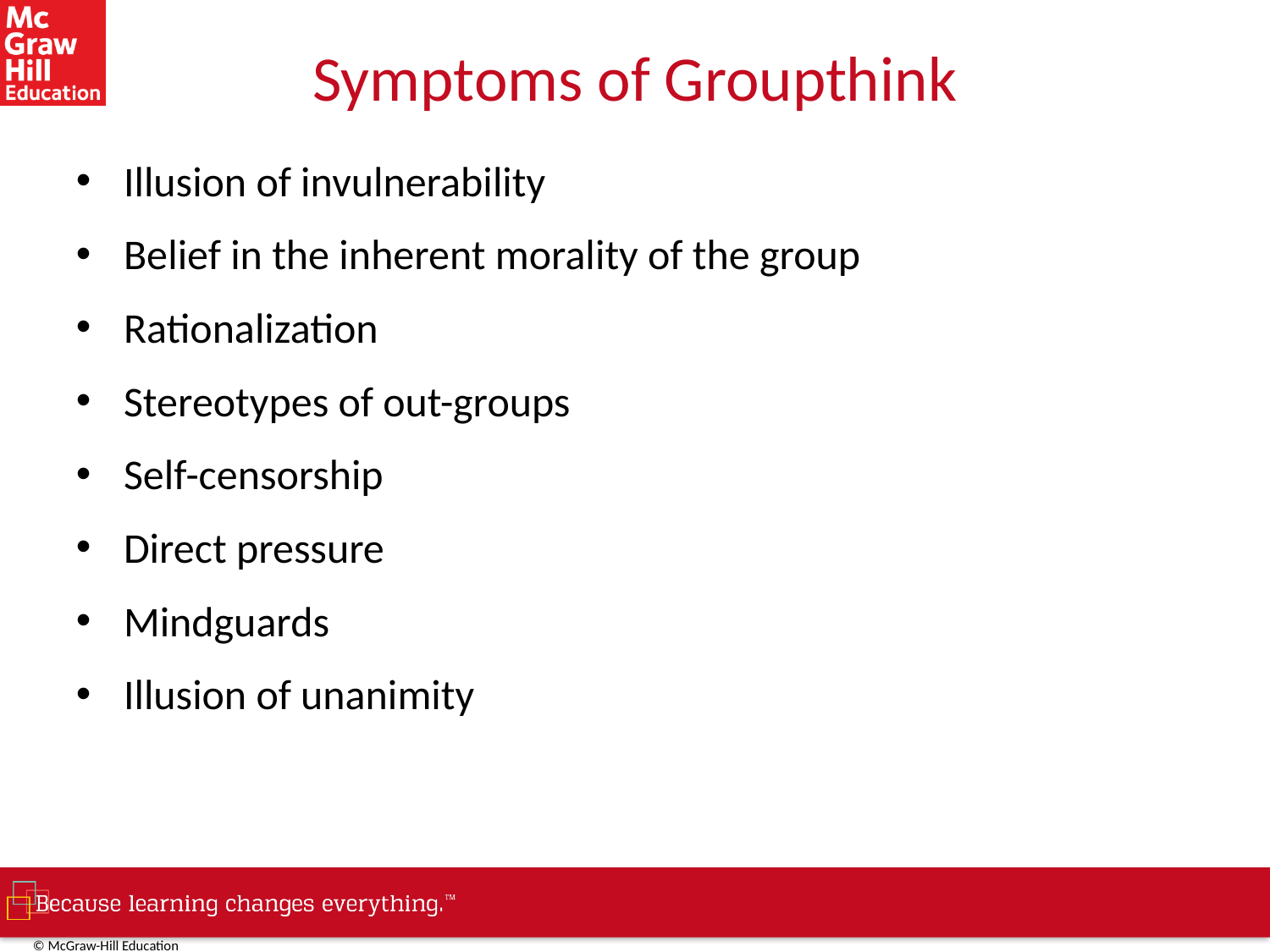

# Symptoms of Groupthink
Illusion of invulnerability
Belief in the inherent morality of the group
Rationalization
Stereotypes of out-groups
Self-censorship
Direct pressure
Mindguards
Illusion of unanimity